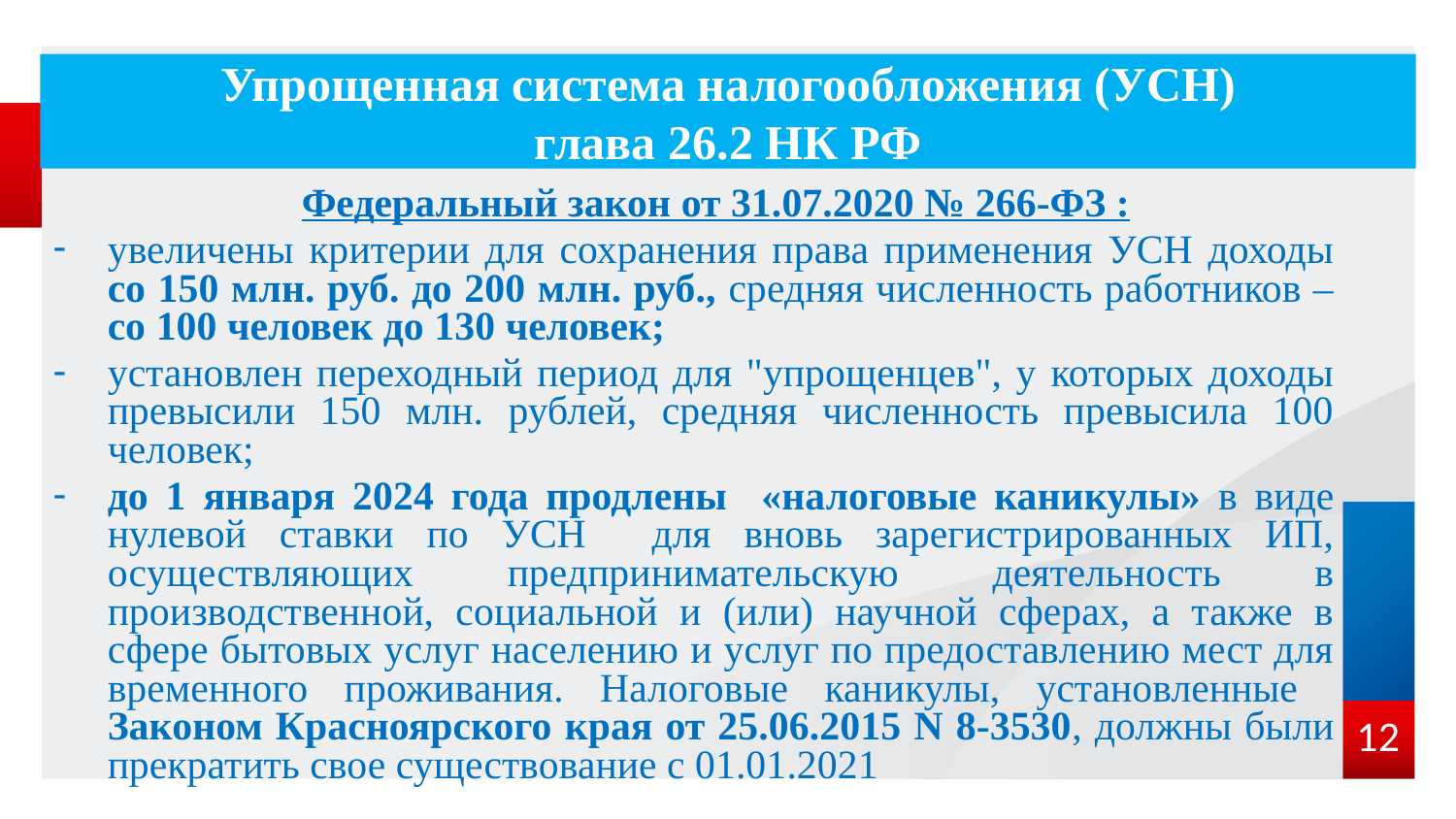

# Упрощенная система налогообложения (УСН) глава 26.2 НК РФ
Федеральный закон от 31.07.2020 № 266-ФЗ :
увеличены критерии для сохранения права применения УСН доходы со 150 млн. руб. до 200 млн. руб., средняя численность работников – со 100 человек до 130 человек;
установлен переходный период для "упрощенцев", у которых доходы превысили 150 млн. рублей, средняя численность превысила 100 человек;
до 1 января 2024 года продлены  «налоговые каникулы» в виде нулевой ставки по УСН  для вновь зарегистрированных ИП, осуществляющих предпринимательскую деятельность в производственной, социальной и (или) научной сферах, а также в сфере бытовых услуг населению и услуг по предоставлению мест для временного проживания. Налоговые каникулы, установленные  Законом Красноярского края от 25.06.2015 N 8-3530, должны были прекратить свое существование с 01.01.2021

12